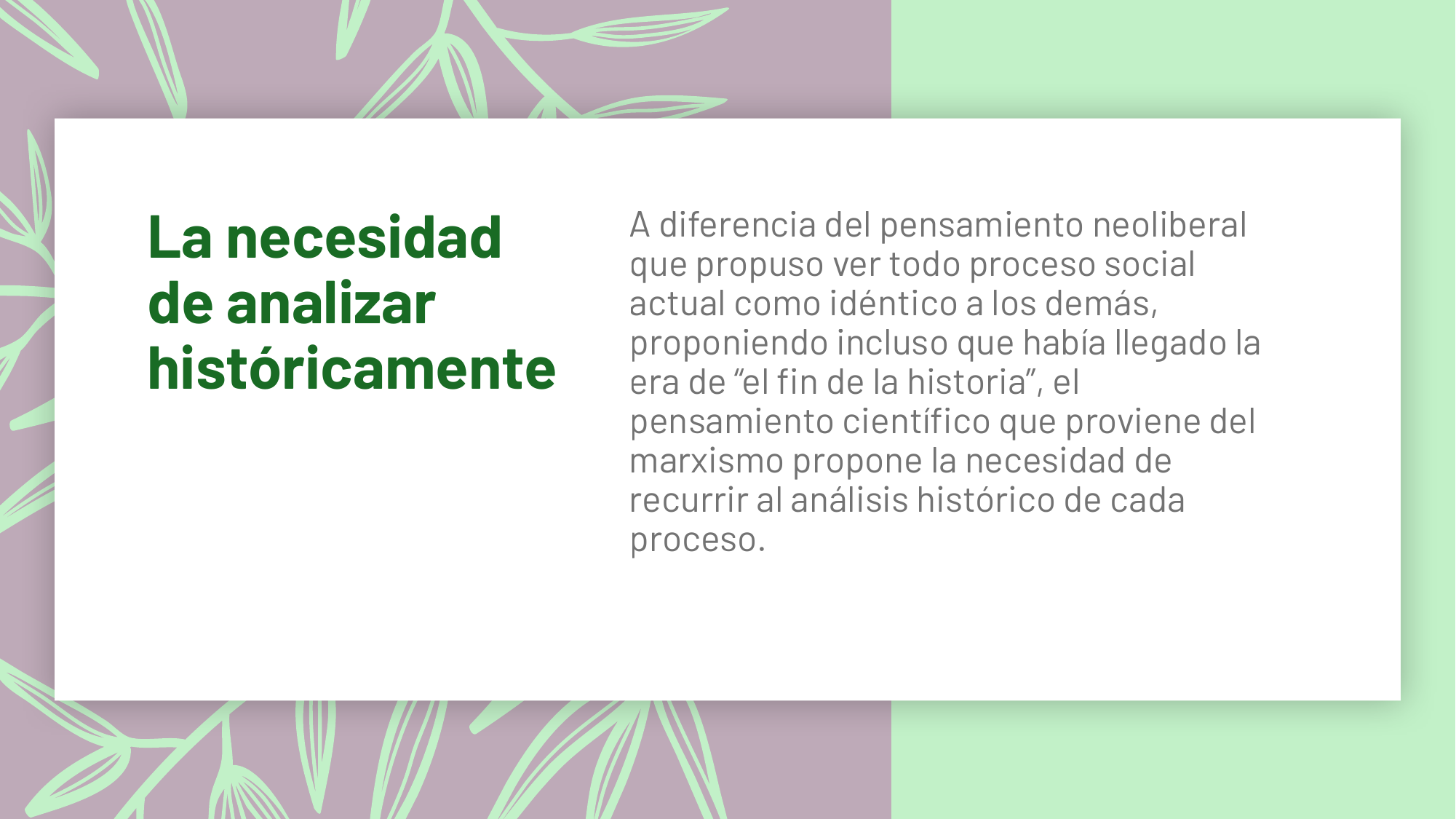

# La necesidad de analizar históricamente
A diferencia del pensamiento neoliberal que propuso ver todo proceso social actual como idéntico a los demás, proponiendo incluso que había llegado la era de “el fin de la historia”, el pensamiento científico que proviene del marxismo propone la necesidad de recurrir al análisis histórico de cada proceso.